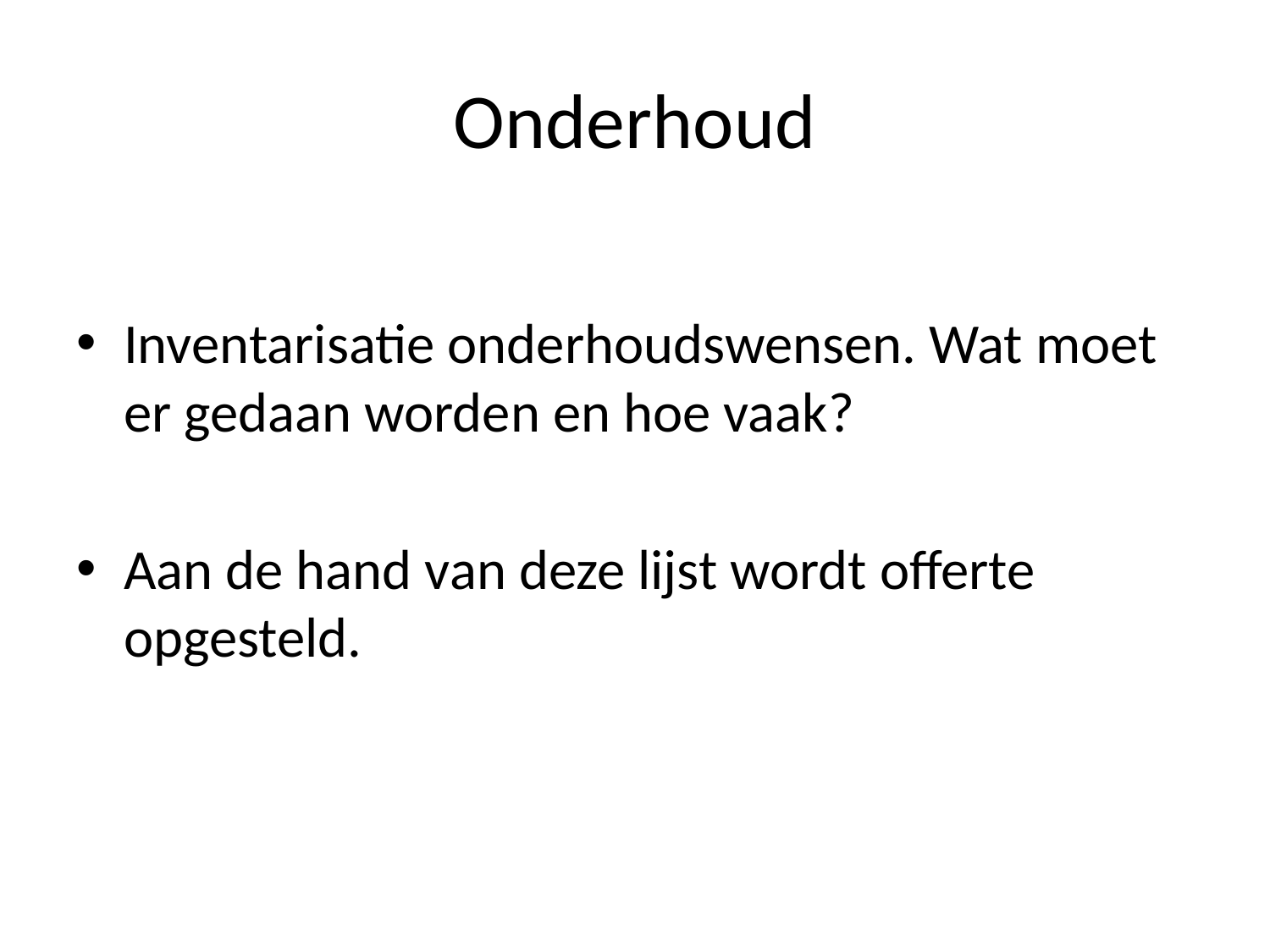

# Onderhoud

Inventarisatie onderhoudswensen. Wat moet er gedaan worden en hoe vaak?

Aan de hand van deze lijst wordt offerte opgesteld.